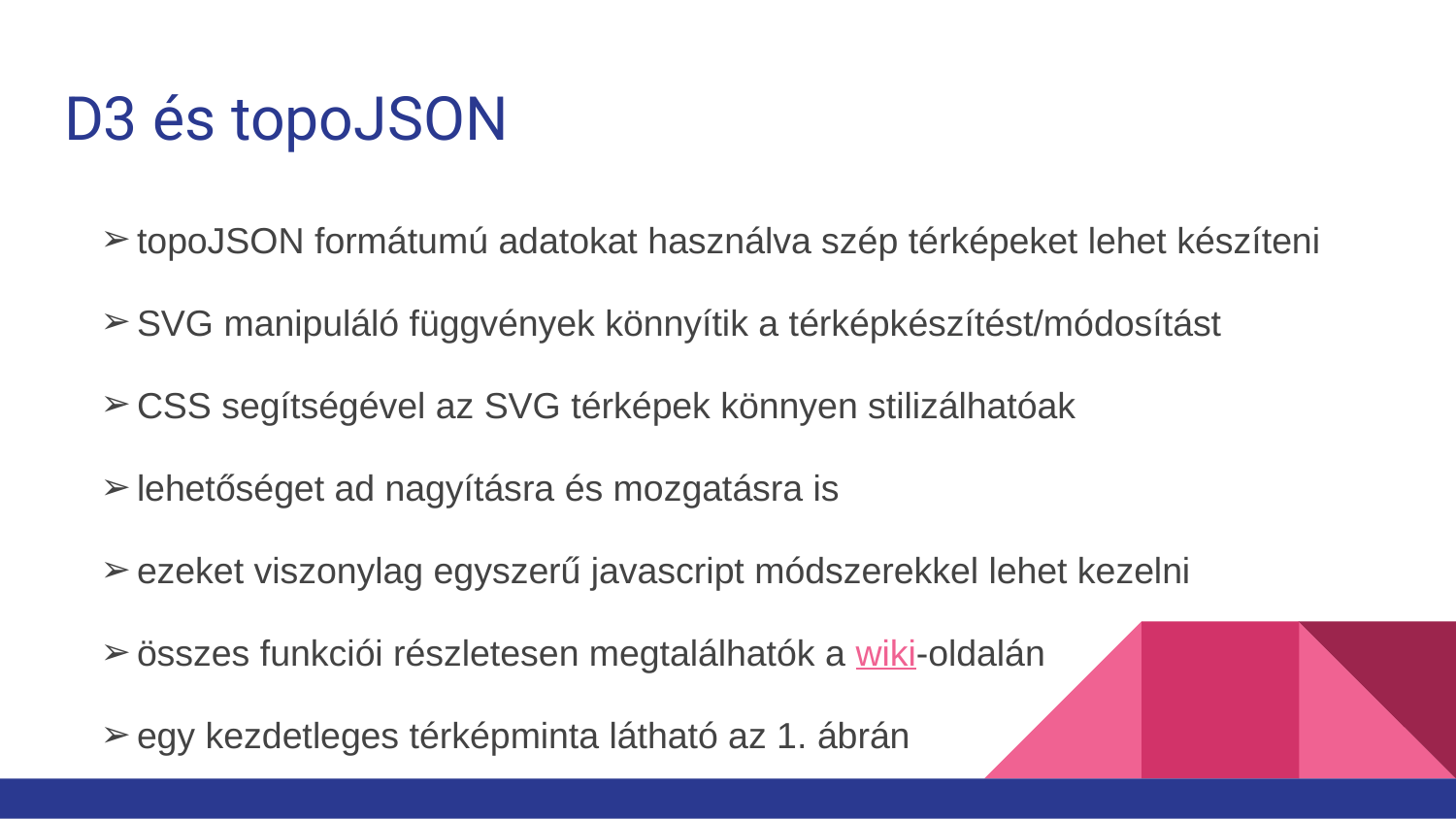

# D3 és topoJSON
topoJSON formátumú adatokat használva szép térképeket lehet készíteni
SVG manipuláló függvények könnyítik a térképkészítést/módosítást
CSS segítségével az SVG térképek könnyen stilizálhatóak
lehetőséget ad nagyításra és mozgatásra is
ezeket viszonylag egyszerű javascript módszerekkel lehet kezelni
összes funkciói részletesen megtalálhatók a wiki-oldalán
egy kezdetleges térképminta látható az 1. ábrán